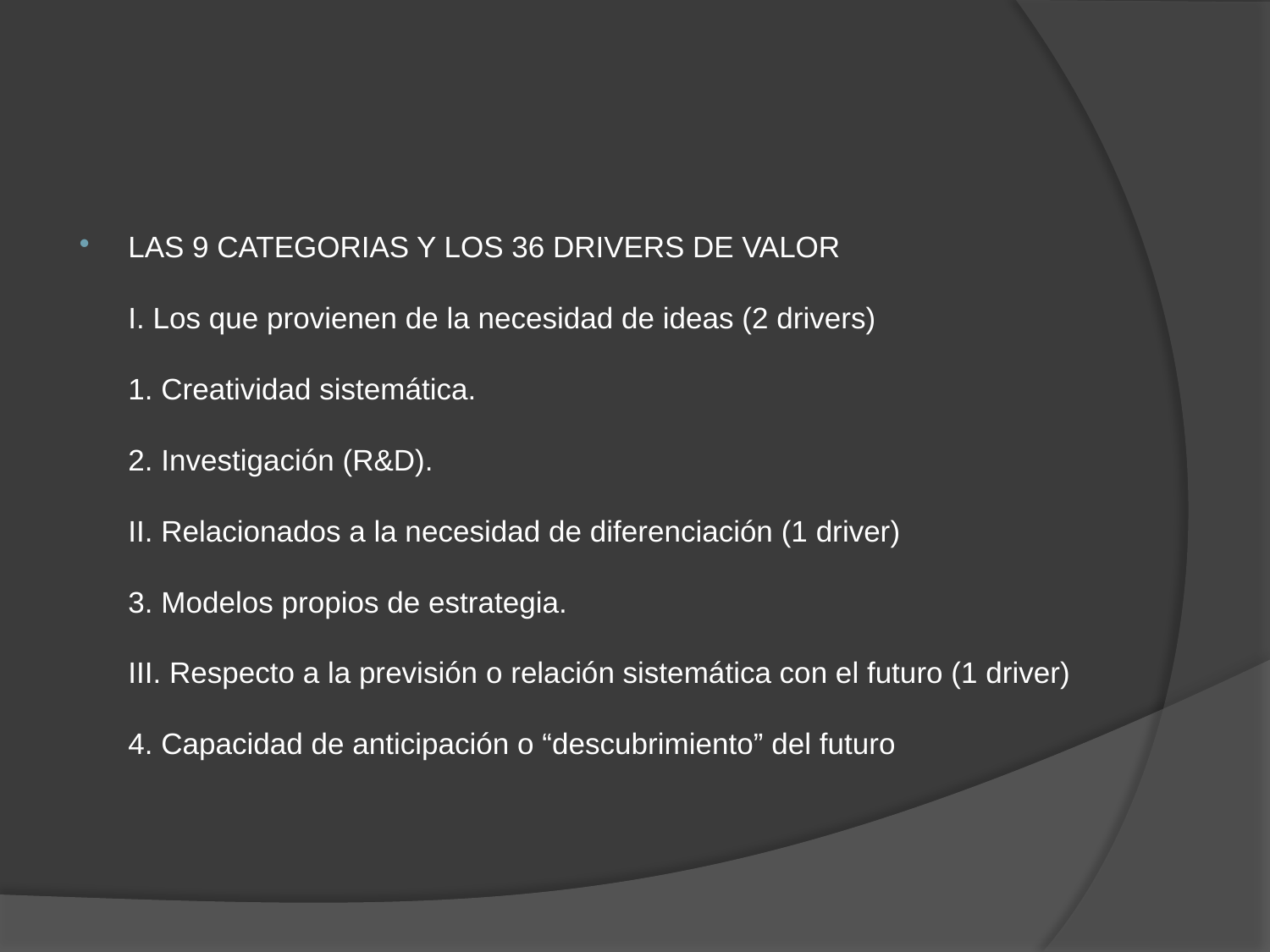

LAS 9 CATEGORIAS Y LOS 36 DRIVERS DE VALOR 
I. Los que provienen de la necesidad de ideas (2 drivers) 
1. Creatividad sistemática. 
2. Investigación (R&D). 
II. Relacionados a la necesidad de diferenciación (1 driver) 
3. Modelos propios de estrategia. 
III. Respecto a la previsión o relación sistemática con el futuro (1 driver) 
4. Capacidad de anticipación o “descubrimiento” del futuro